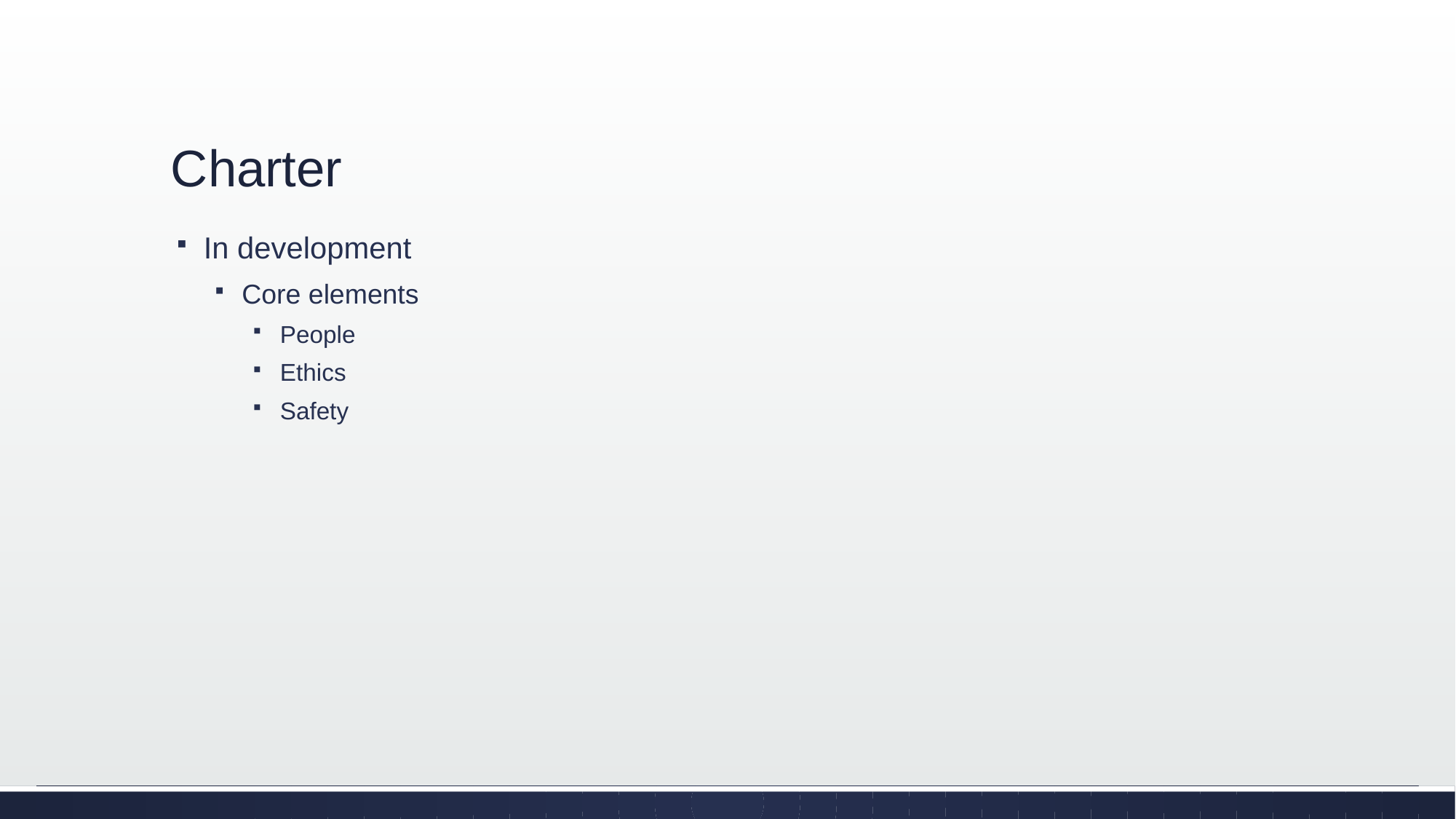

# Charter
In development
Core elements
People
Ethics
Safety